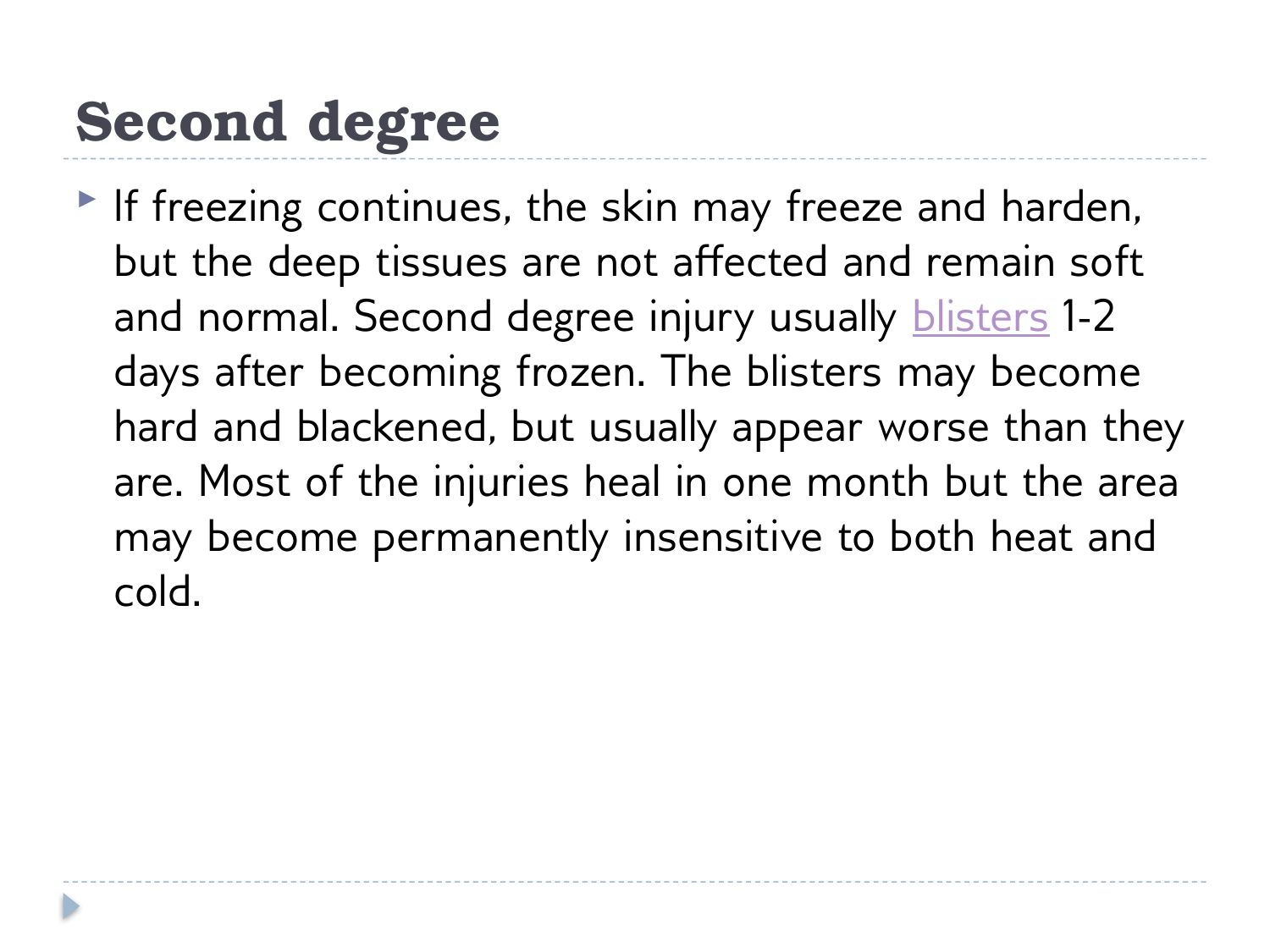

# Second degree
If freezing continues, the skin may freeze and harden, but the deep tissues are not affected and remain soft and normal. Second degree injury usually blisters 1-2 days after becoming frozen. The blisters may become hard and blackened, but usually appear worse than they are. Most of the injuries heal in one month but the area may become permanently insensitive to both heat and cold.